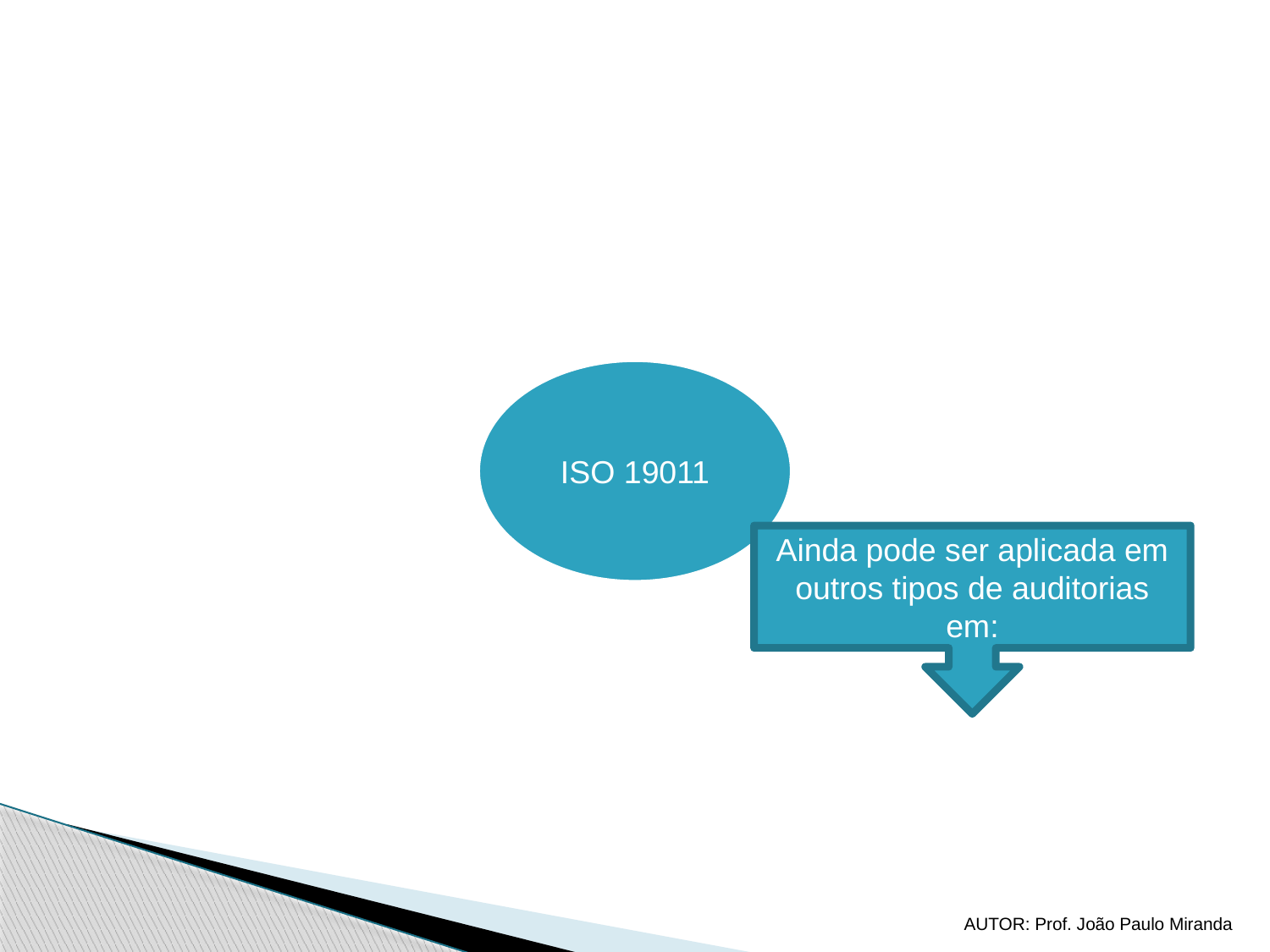

ISO 19011
Ainda pode ser aplicada em outros tipos de auditorias em:
AUTOR: Prof. João Paulo Miranda